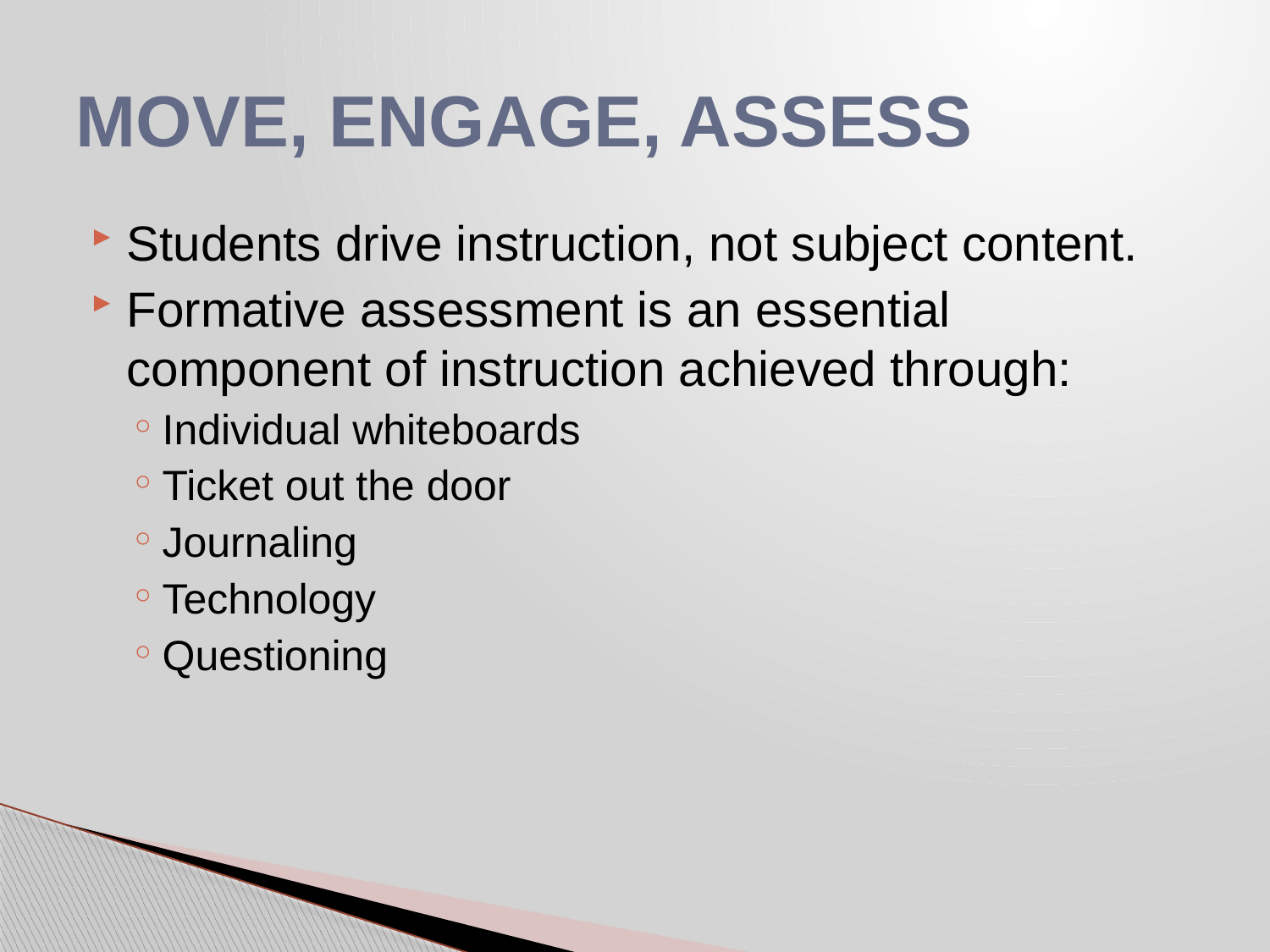

# MOVE, ENGAGE, ASSESS
Students drive instruction, not subject content.
Formative assessment is an essential component of instruction achieved through:
Individual whiteboards
Ticket out the door
Journaling
Technology
Questioning